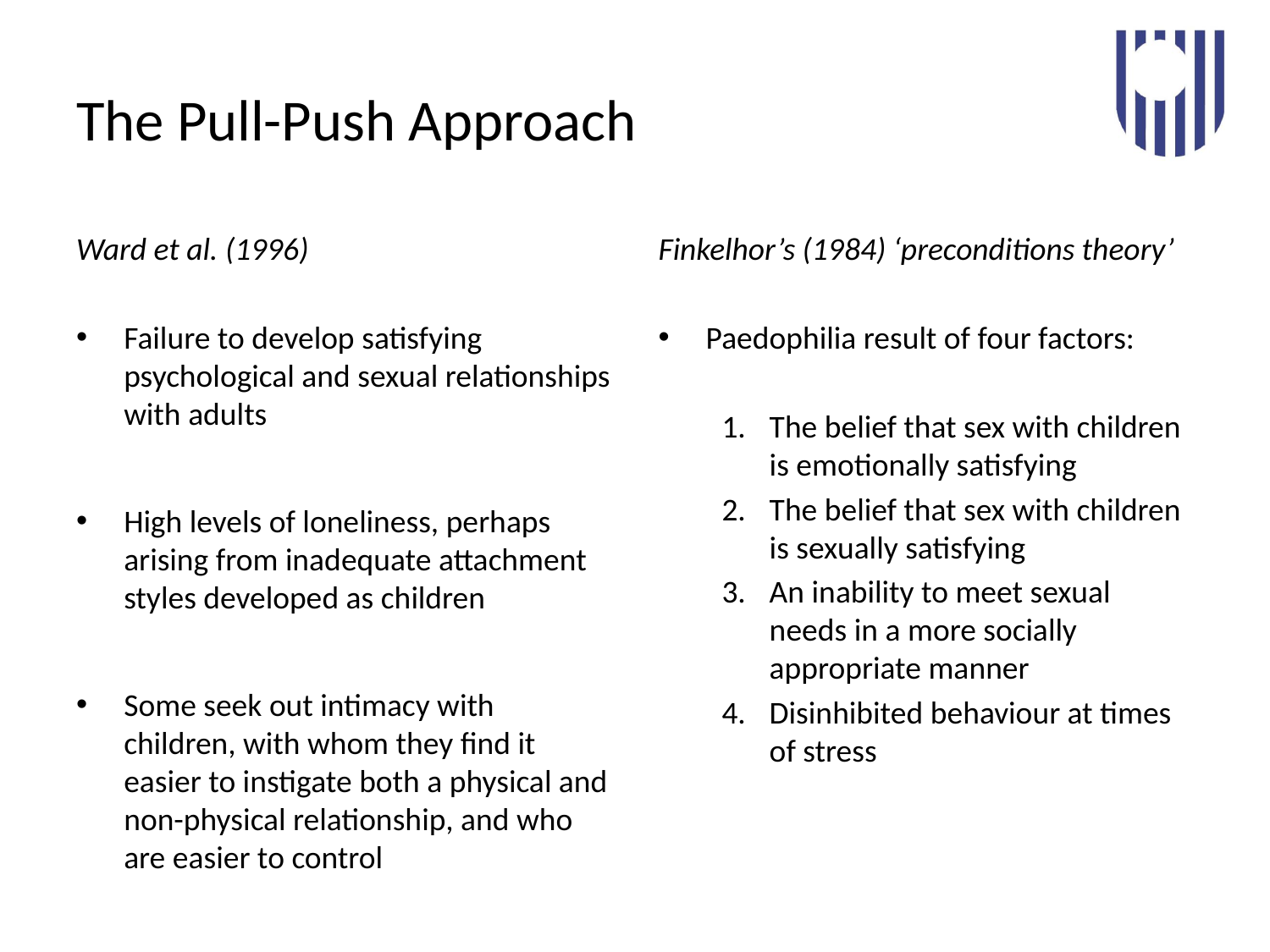

# The Pull-Push Approach
Ward et al. (1996)

Failure to develop satisfying psychological and sexual relationships with adults

High levels of loneliness, perhaps arising from inadequate attachment styles developed as children

Some seek out intimacy with children, with whom they find it easier to instigate both a physical and non-physical relationship, and who are easier to control
Finkelhor’s (1984) ‘preconditions theory’

Paedophilia result of four factors:

The belief that sex with children is emotionally satisfying
The belief that sex with children is sexually satisfying
An inability to meet sexual needs in a more socially appropriate manner
Disinhibited behaviour at times of stress